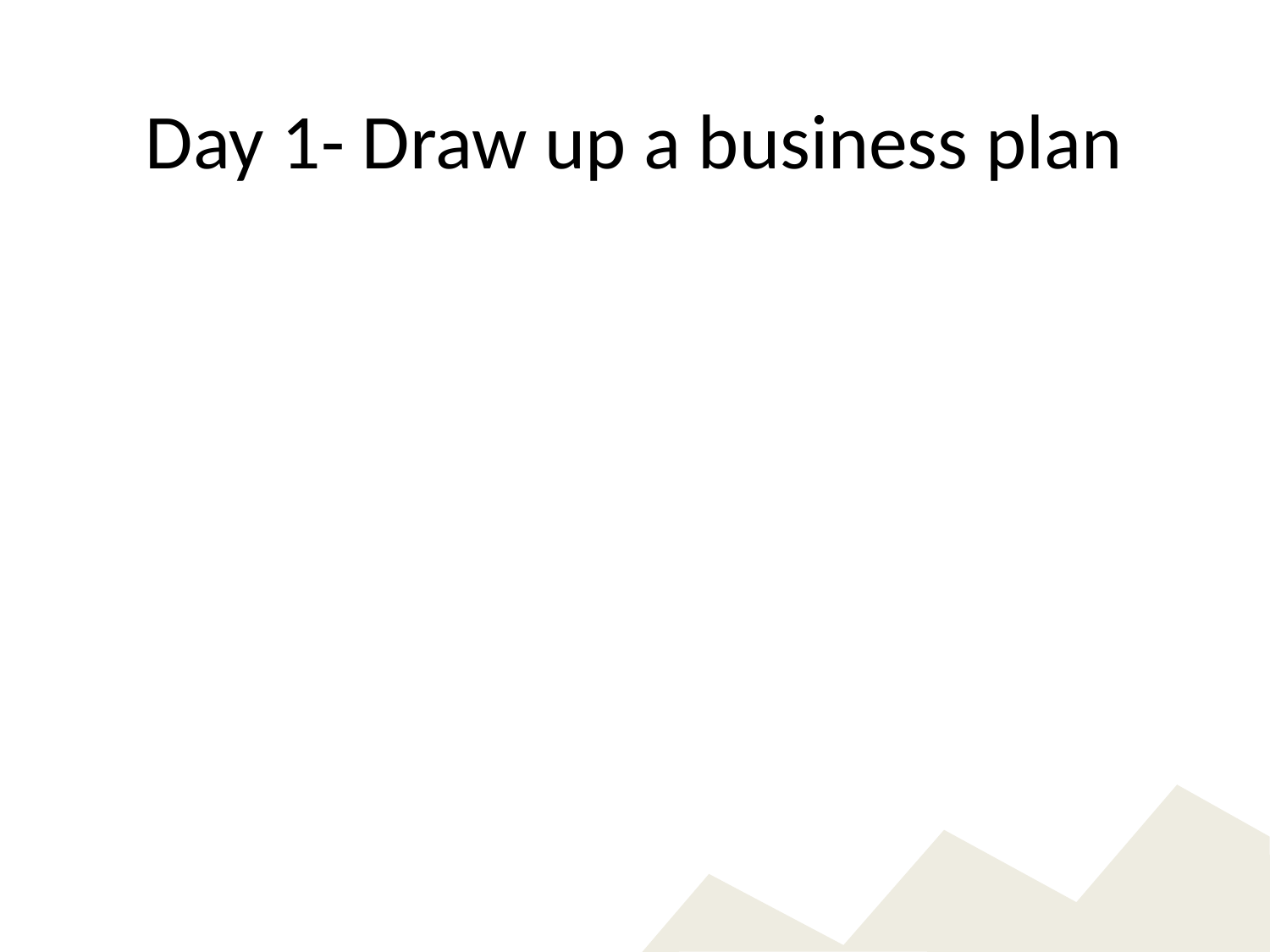

# Day 1- Draw up a business plan